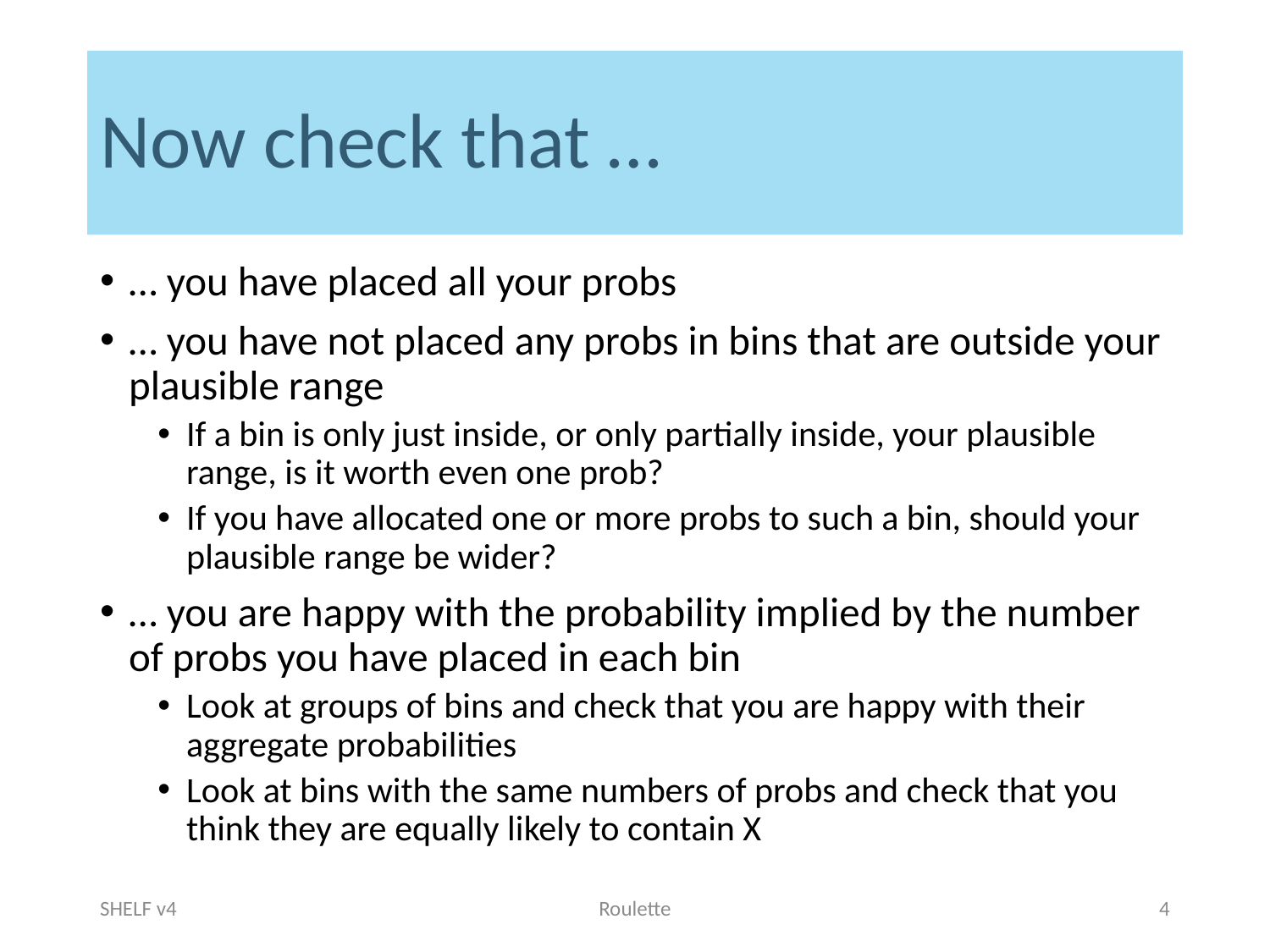

# Now check that …
… you have placed all your probs
… you have not placed any probs in bins that are outside your plausible range
If a bin is only just inside, or only partially inside, your plausible range, is it worth even one prob?
If you have allocated one or more probs to such a bin, should your plausible range be wider?
… you are happy with the probability implied by the number of probs you have placed in each bin
Look at groups of bins and check that you are happy with their aggregate probabilities
Look at bins with the same numbers of probs and check that you think they are equally likely to contain X
SHELF v4
Roulette
4